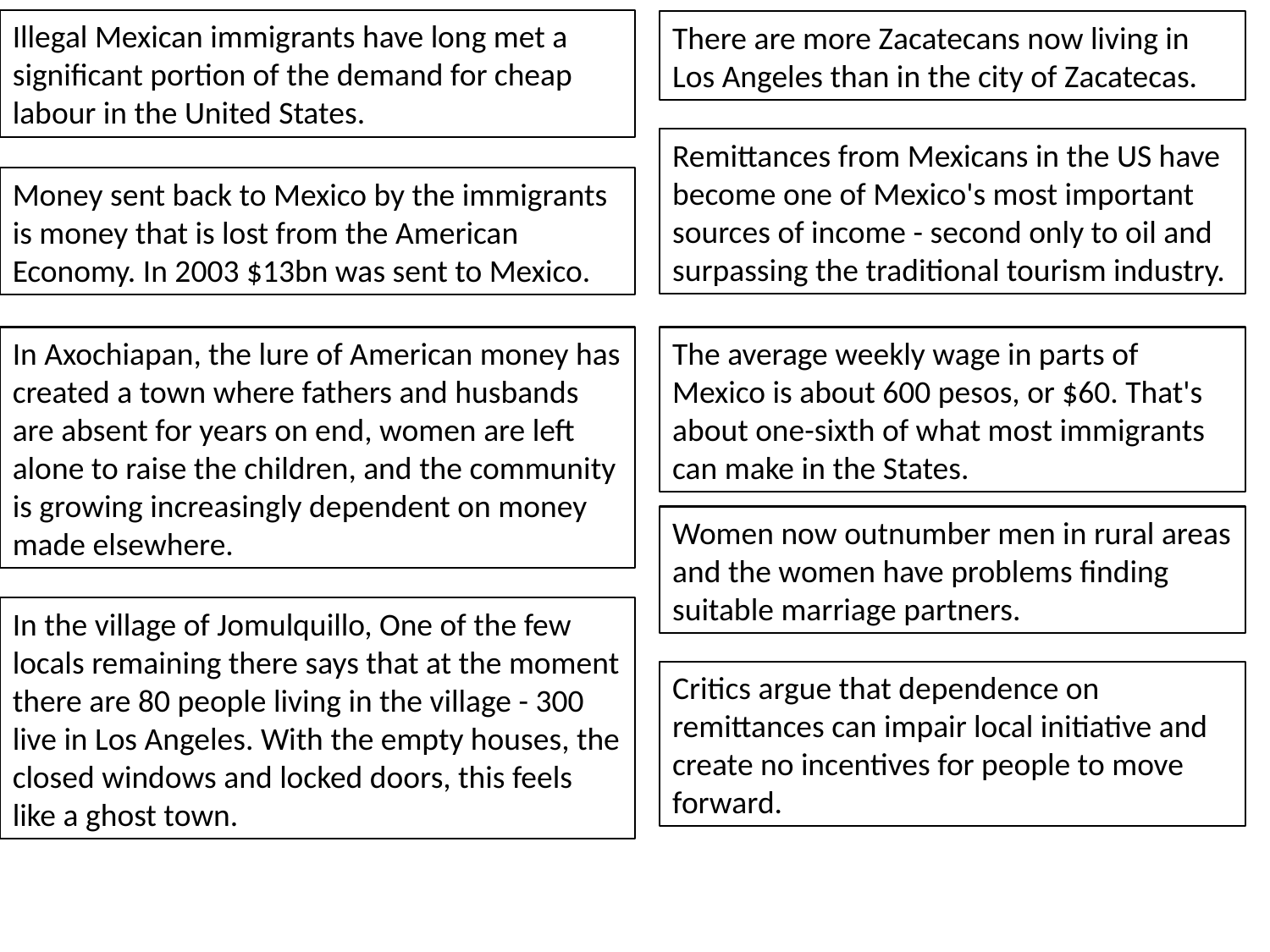

Illegal Mexican immigrants have long met a significant portion of the demand for cheap labour in the United States.
There are more Zacatecans now living in Los Angeles than in the city of Zacatecas.
Remittances from Mexicans in the US have become one of Mexico's most important sources of income - second only to oil and surpassing the traditional tourism industry.
Money sent back to Mexico by the immigrants is money that is lost from the American Economy. In 2003 $13bn was sent to Mexico.
In Axochiapan, the lure of American money has created a town where fathers and husbands are absent for years on end, women are left alone to raise the children, and the community is growing increasingly dependent on money made elsewhere.
The average weekly wage in parts of Mexico is about 600 pesos, or $60. That's about one-sixth of what most immigrants can make in the States.
Women now outnumber men in rural areas and the women have problems finding suitable marriage partners.
In the village of Jomulquillo, One of the few locals remaining there says that at the moment there are 80 people living in the village - 300 live in Los Angeles. With the empty houses, the closed windows and locked doors, this feels like a ghost town.
Critics argue that dependence on remittances can impair local initiative and create no incentives for people to move forward.